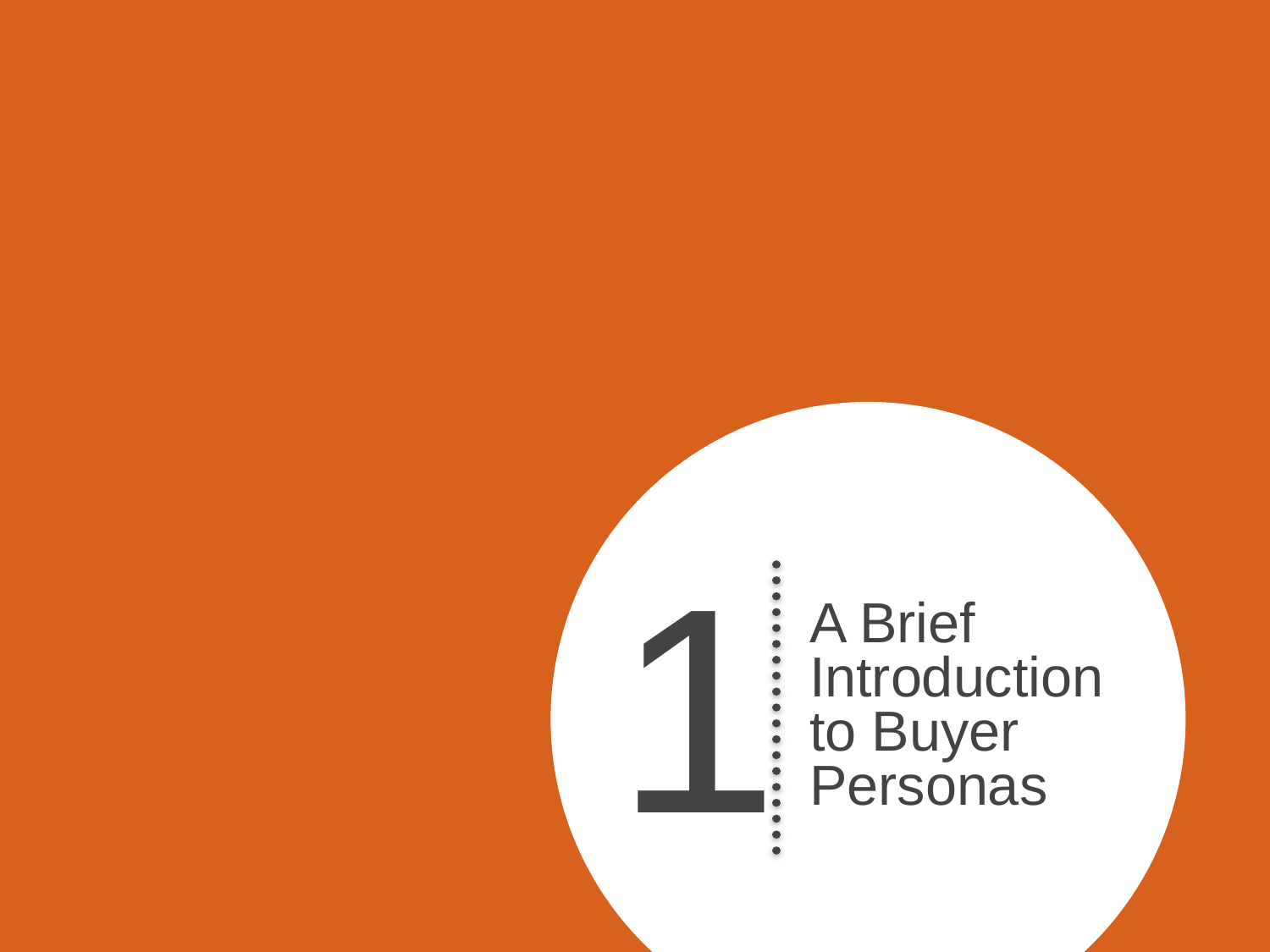

1
A Brief Introduction to Buyer Personas